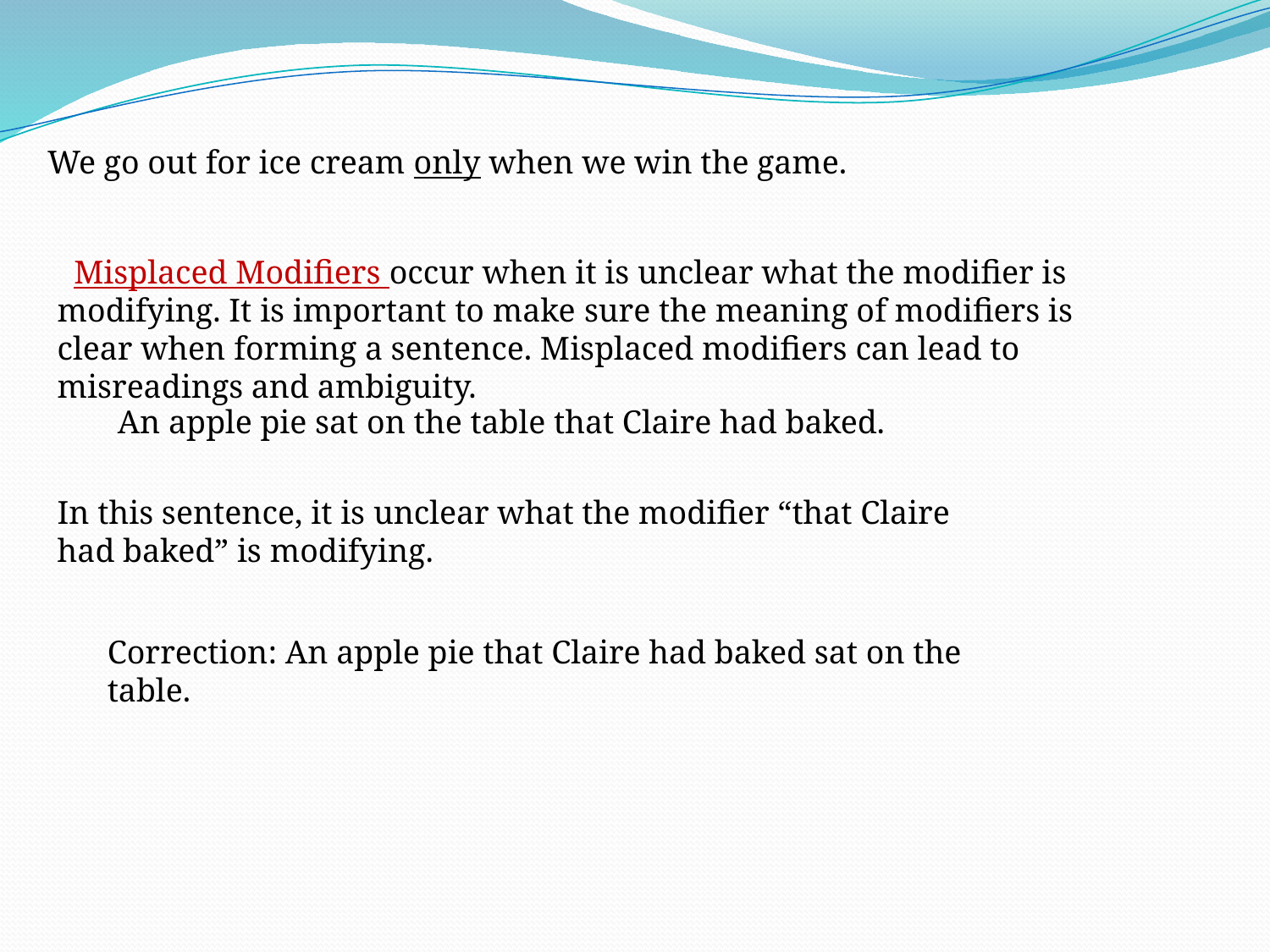

We go out for ice cream only when we win the game.
  Misplaced Modifiers occur when it is unclear what the modifier is modifying. It is important to make sure the meaning of modifiers is clear when forming a sentence. Misplaced modifiers can lead to misreadings and ambiguity.
An apple pie sat on the table that Claire had baked.
In this sentence, it is unclear what the modifier “that Claire had baked” is modifying.
Correction: An apple pie that Claire had baked sat on the table.